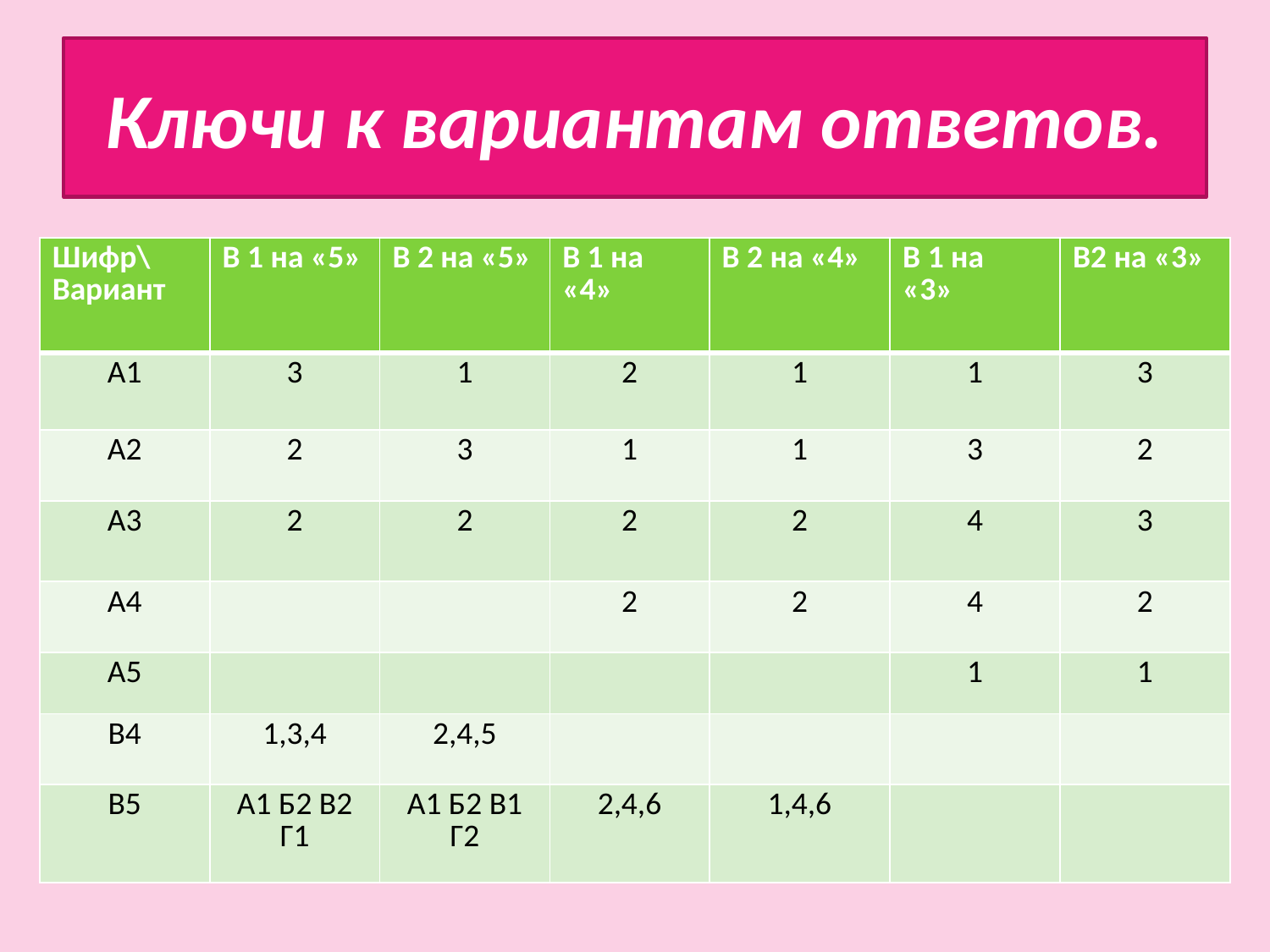

# Ключи к вариантам ответов.

| Шифр\Вариант | В 1 на «5» | В 2 на «5» | В 1 на «4» | В 2 на «4» | В 1 на «3» | В2 на «3» |
| --- | --- | --- | --- | --- | --- | --- |
| А1 | 3 | 1 | 2 | 1 | 1 | 3 |
| А2 | 2 | 3 | 1 | 1 | 3 | 2 |
| А3 | 2 | 2 | 2 | 2 | 4 | 3 |
| А4 |  |  | 2 | 2 | 4 | 2 |
| А5 |  |  |  |  | 1 | 1 |
| В4 | 1,3,4 | 2,4,5 |  |  |  |  |
| В5 | А1 Б2 В2 Г1 | А1 Б2 В1 Г2 | 2,4,6 | 1,4,6 |  |  |